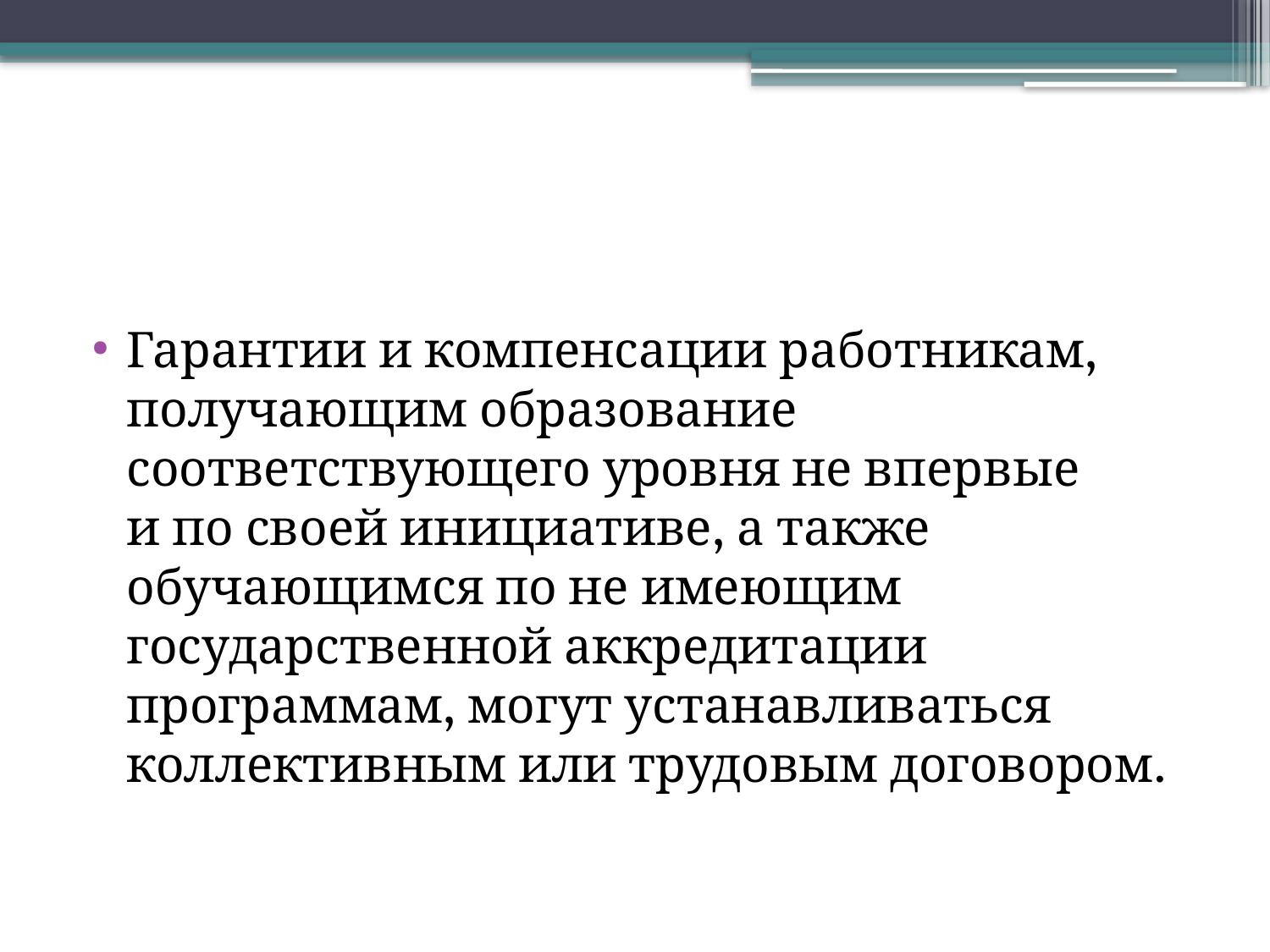

#
Гарантии и компенсации работникам, получающим образование соответствующего уровня не впервые и по своей инициативе, а также обучающимся по не имеющим государственной аккредитации программам, могут устанавливаться коллективным или трудовым договором.